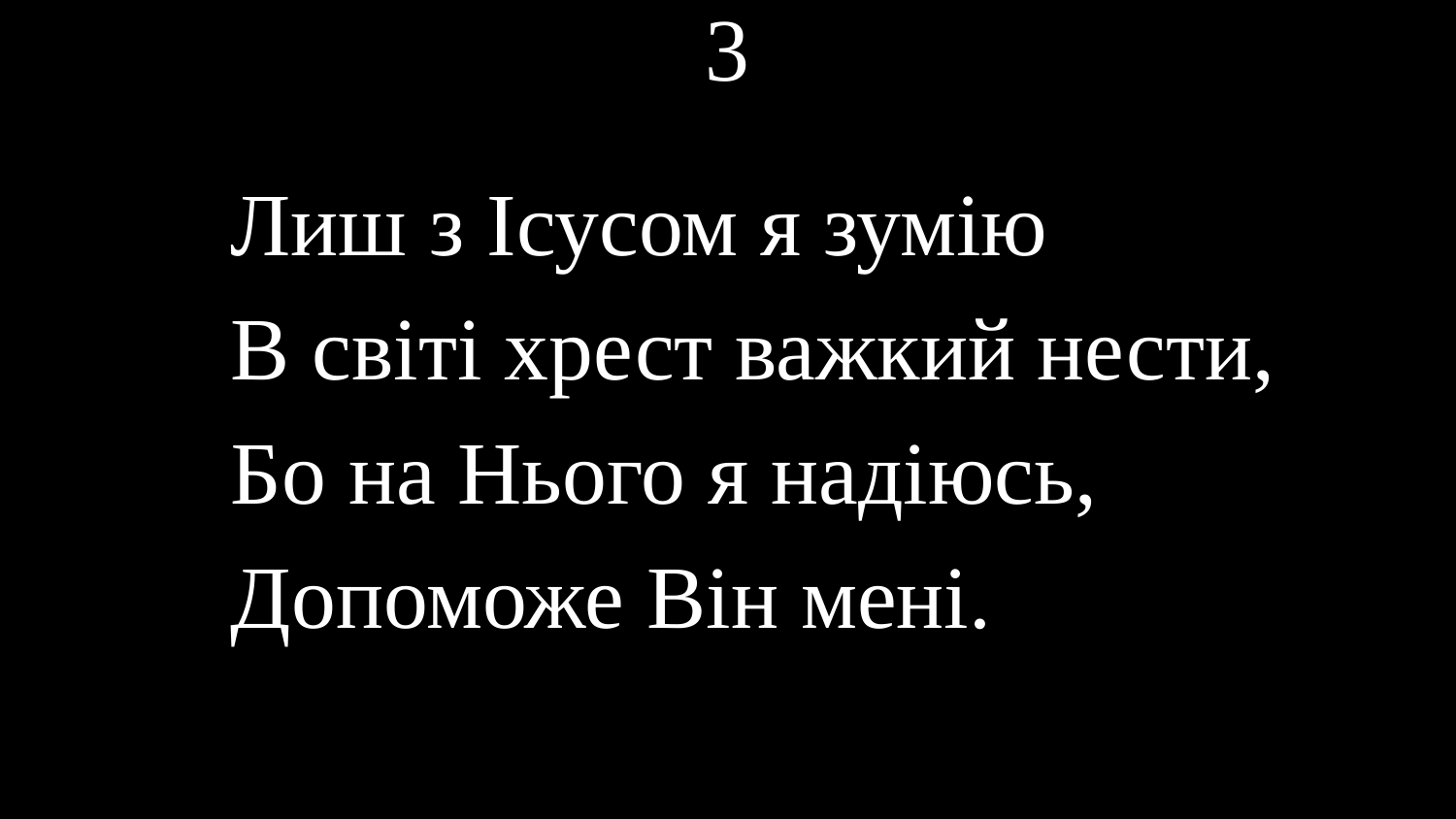

# 3
Лиш з Ісусом я зумію
В світі хрест важкий нести,
Бо на Нього я надіюсь,
Допоможе Він мені.